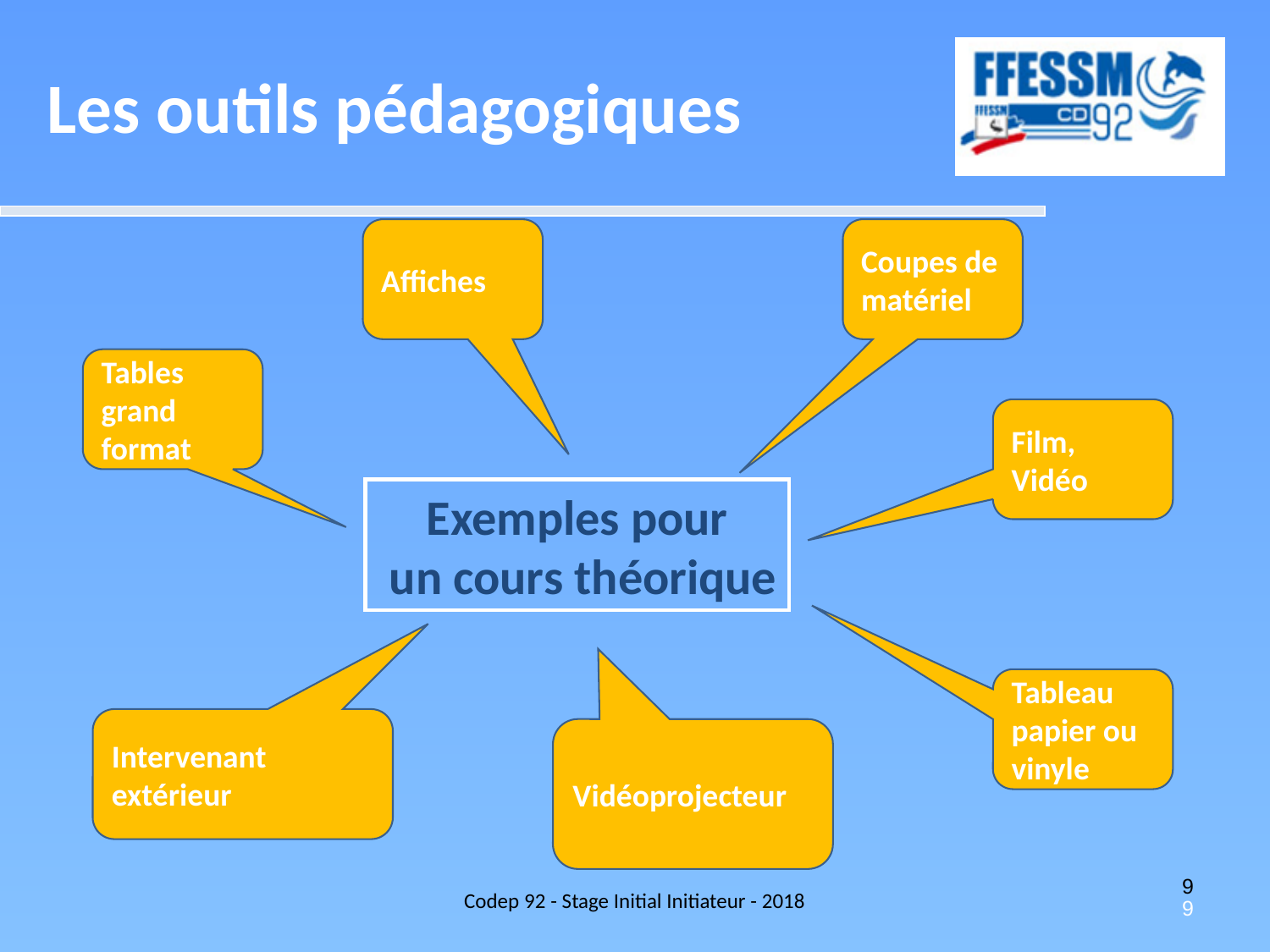

Les outils pédagogiques
Affiches
Coupes de matériel
Tables grand format
Film, Vidéo
Exemples pour
 un cours théorique
Tableau papier ou vinyle
Intervenant extérieur
Vidéoprojecteur
Codep 92 - Stage Initial Initiateur - 2018
9
9